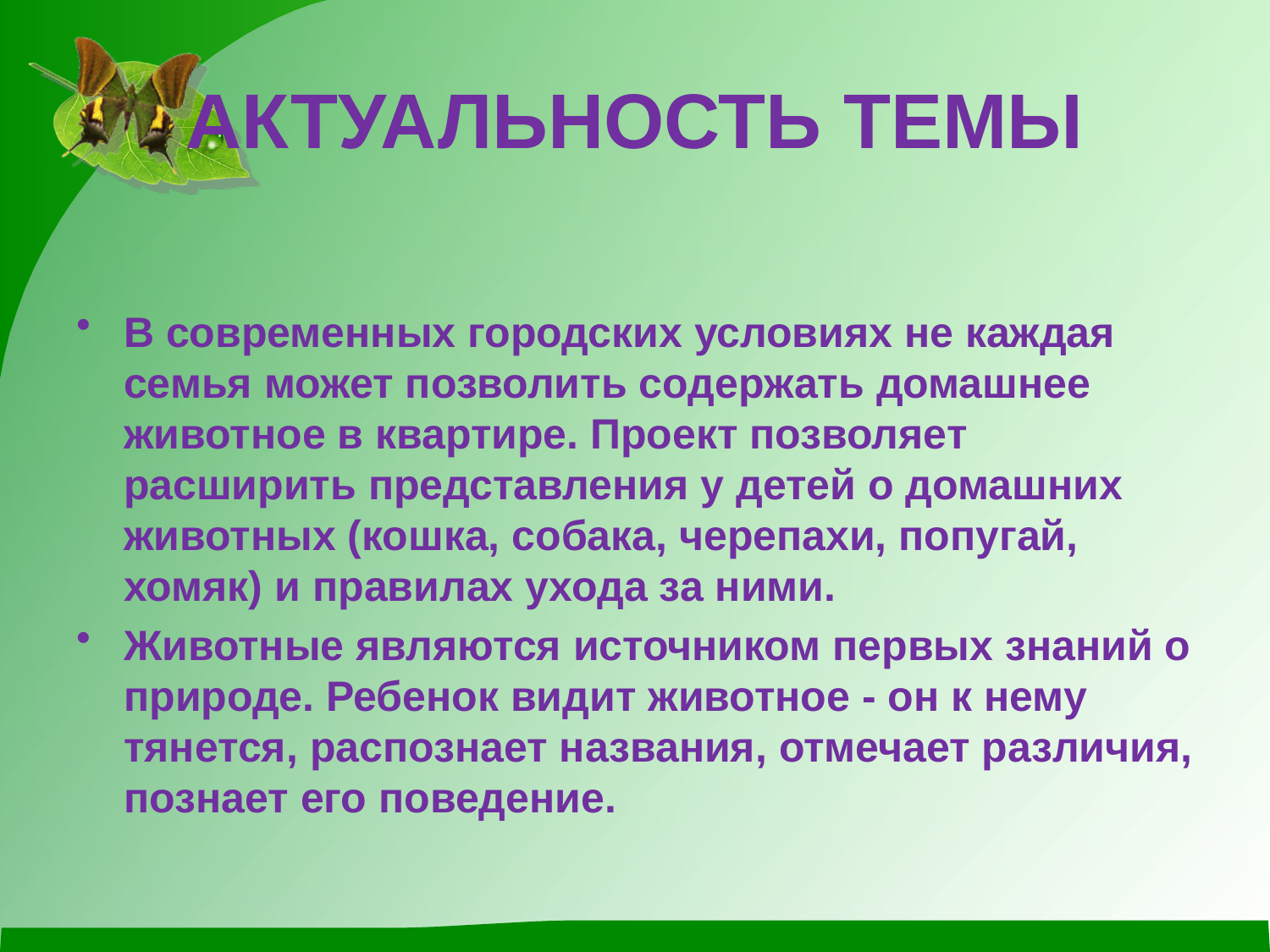

# АКТУАЛЬНОСТЬ ТЕМЫ

В современных городских условиях не каждая семья может позволить содержать домашнее животное в квартире. Проект позволяет расширить представления у детей о домашних животных (кошка, собака, черепахи, попугай, хомяк) и правилах ухода за ними.
Животные являются источником первых знаний о природе. Ребенок видит животное - он к нему тянется, распознает названия, отмечает различия, познает его поведение.